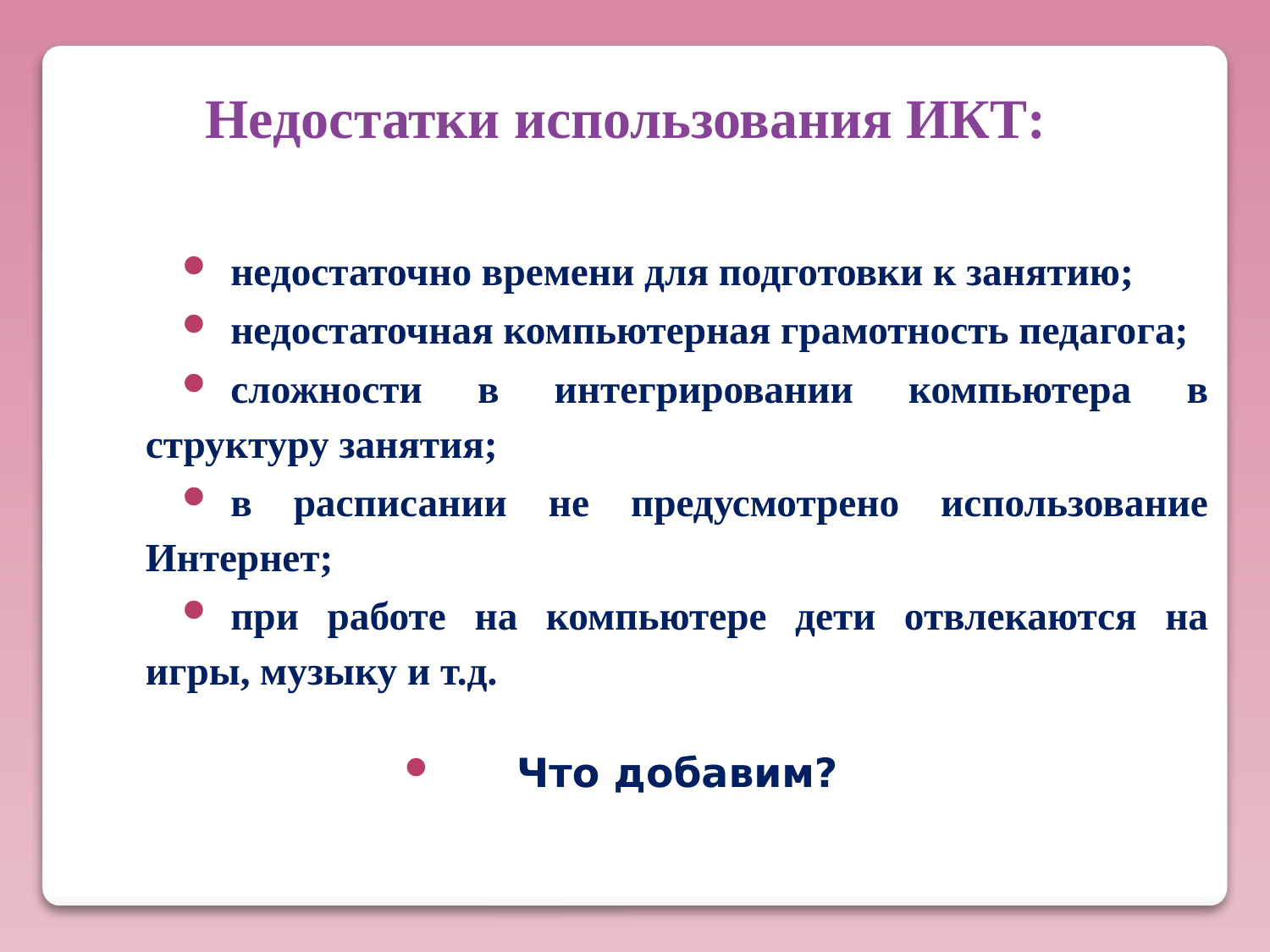

Недостатки использования ИКТ:
недостаточно времени для подготовки к занятию;
недостаточная компьютерная грамотность педагога;
сложности в интегрировании компьютера в структуру занятия;
в расписании не предусмотрено использование Интернет;
при работе на компьютере дети отвлекаются на игры, музыку и т.д.

Что добавим?